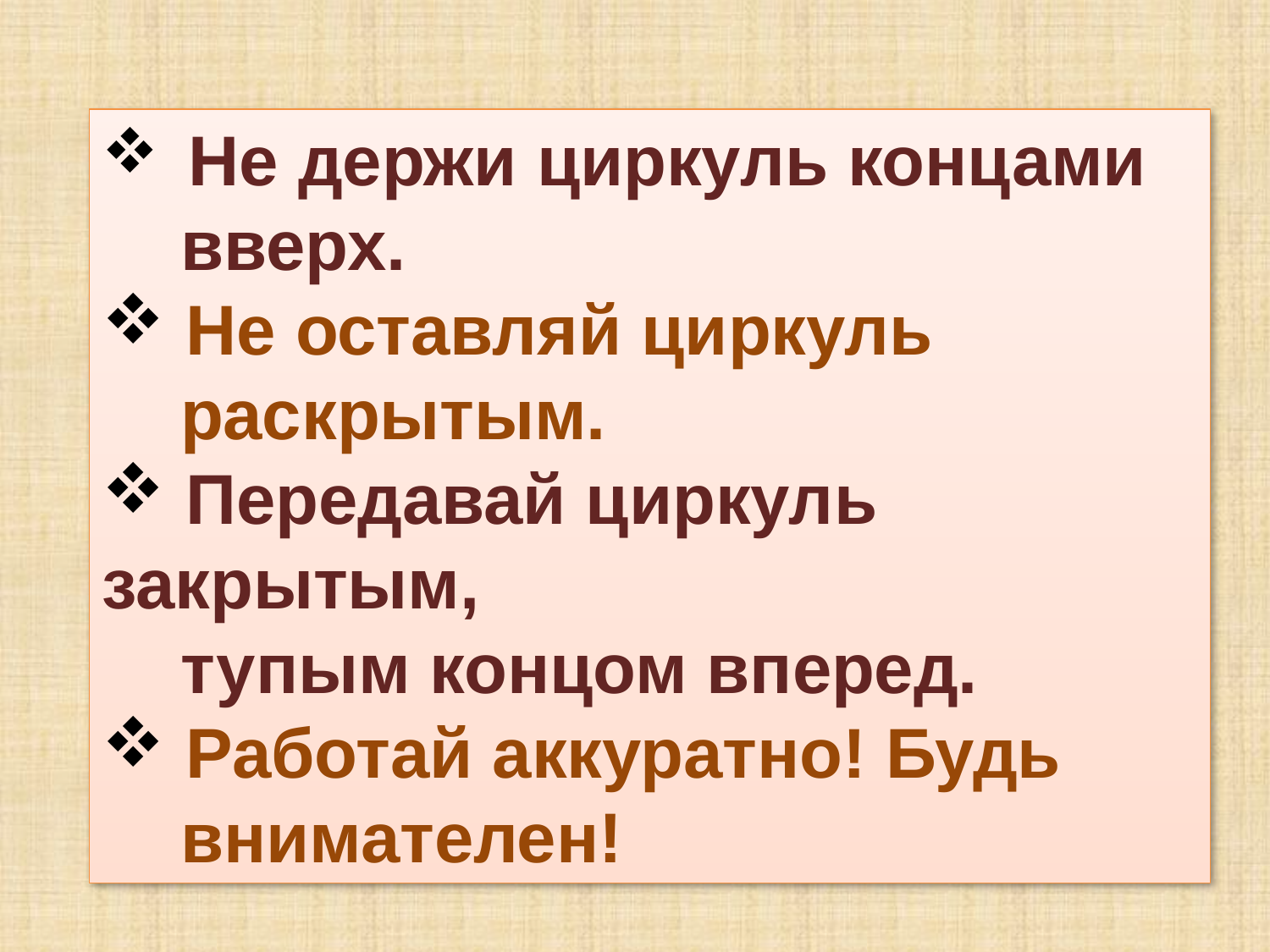

Не держи циркуль концами
    вверх.
 Не оставляй циркуль
    раскрытым.
 Передавай циркуль закрытым,
    тупым концом вперед.
 Работай аккуратно! Будь
    внимателен!